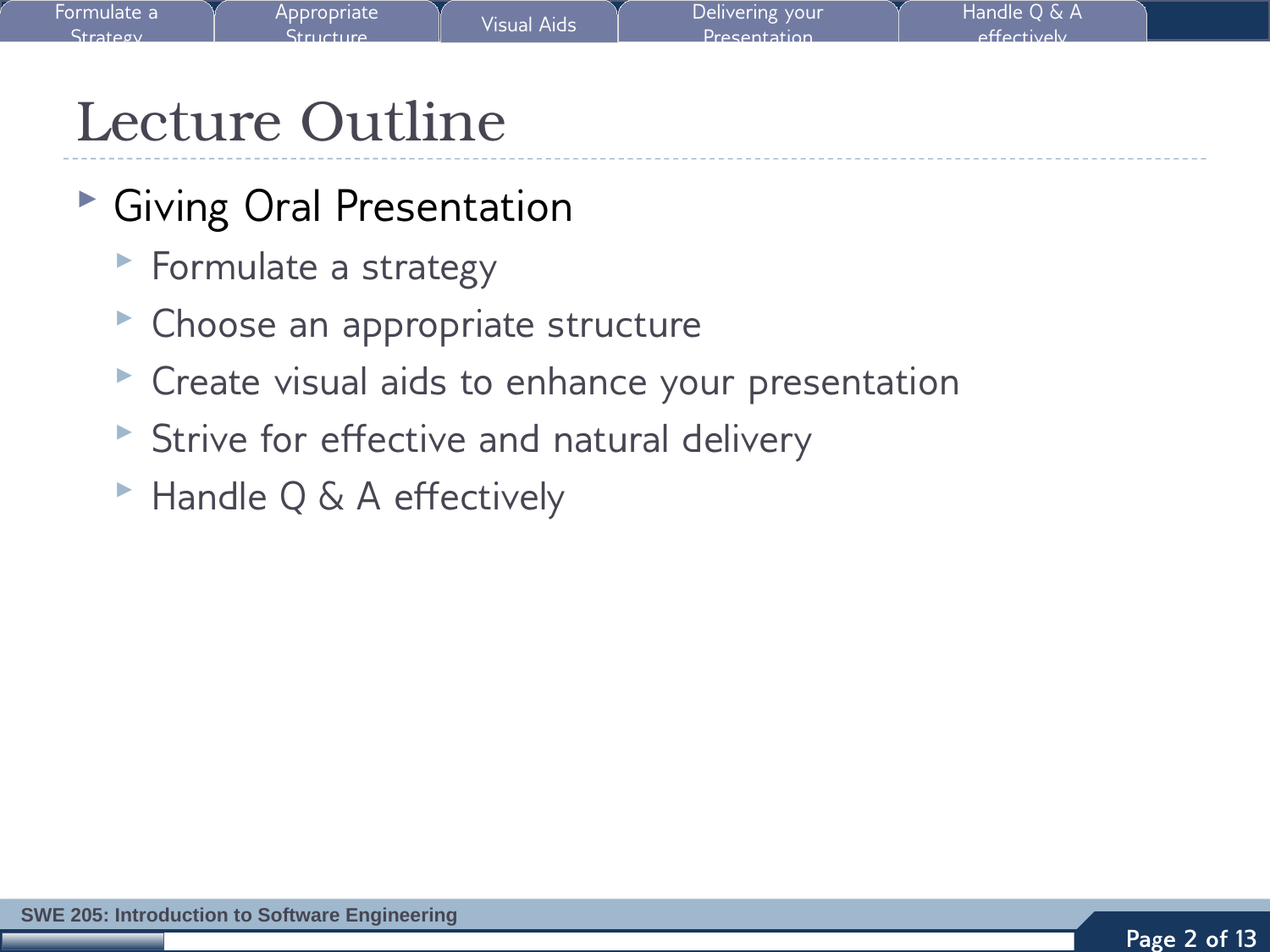

Formulate a Strategy
Appropriate Structure
Visual Aids
Delivering your Presentation
Handle Q & A effectively
# Lecture Outline
Giving Oral Presentation
Formulate a strategy
Choose an appropriate structure
Create visual aids to enhance your presentation
Strive for effective and natural delivery
Handle Q & A effectively
2
Page 2 of 13